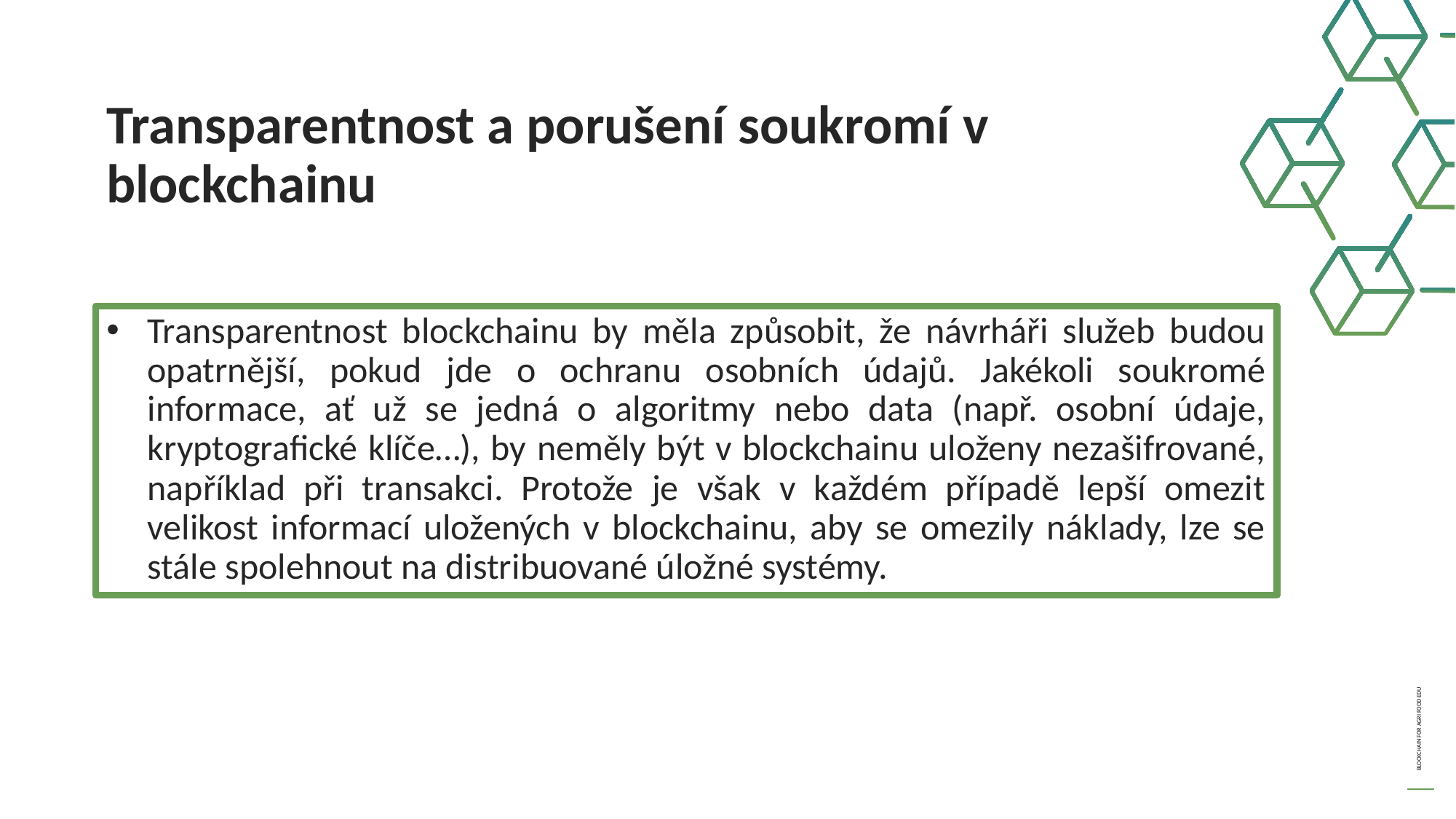

Transparentnost a porušení soukromí v blockchainu
Transparentnost blockchainu by měla způsobit, že návrháři služeb budou opatrnější, pokud jde o ochranu osobních údajů. Jakékoli soukromé informace, ať už se jedná o algoritmy nebo data (např. osobní údaje, kryptografické klíče…), by neměly být v blockchainu uloženy nezašifrované, například při transakci. Protože je však v každém případě lepší omezit velikost informací uložených v blockchainu, aby se omezily náklady, lze se stále spolehnout na distribuované úložné systémy.